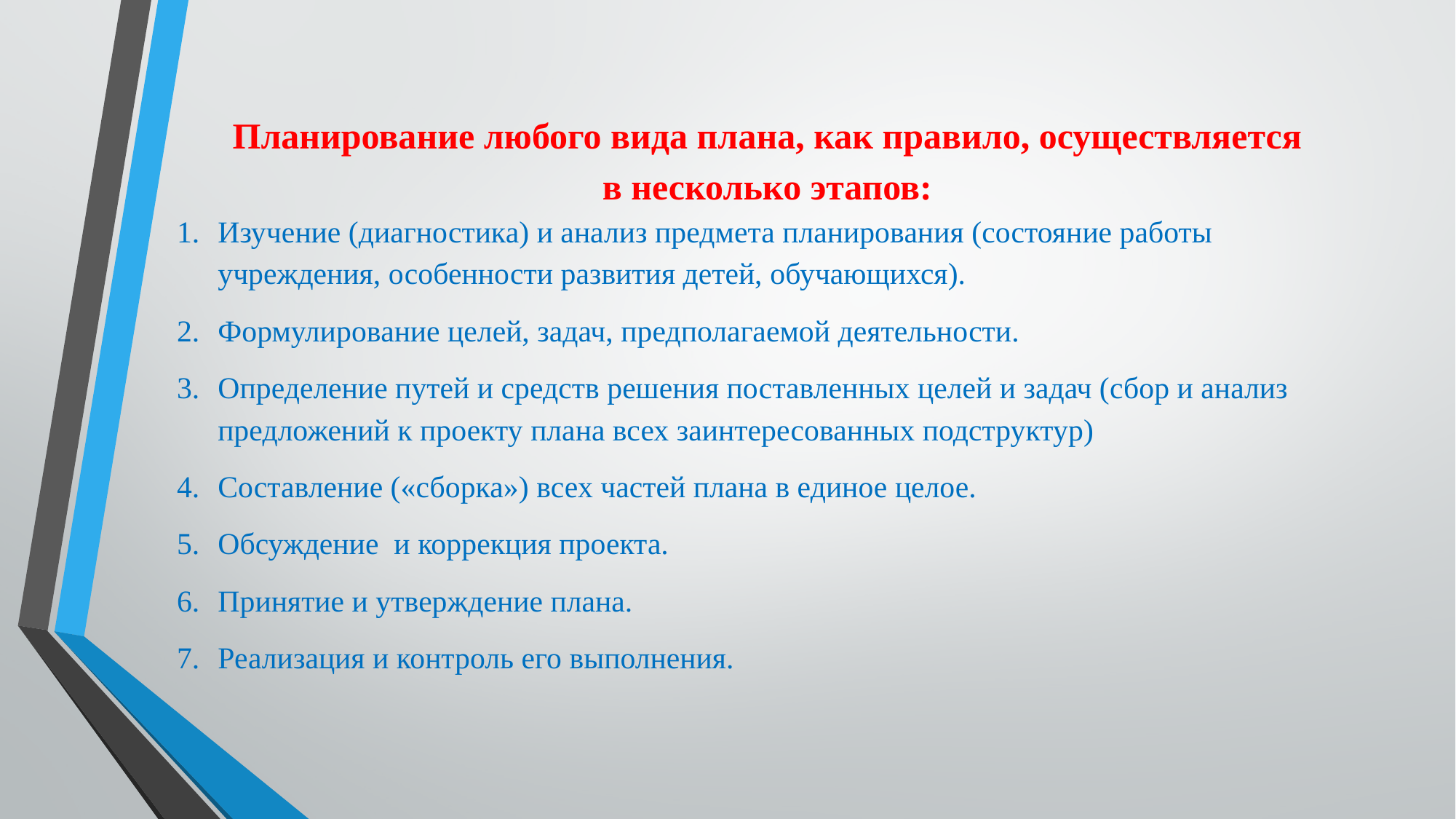

Планирование любого вида плана, как правило, осуществляется
в несколько этапов:
Изучение (диагностика) и анализ предмета планирования (состояние работы учреждения, особенности развития детей, обучающихся).
Формулирование целей, задач, предполагаемой деятельности.
Определение путей и средств решения поставленных целей и задач (сбор и анализ предложений к проекту плана всех заинтересованных подструктур)
Составление («сборка») всех частей плана в единое целое.
Обсуждение  и коррекция проекта.
Принятие и утверждение плана.
Реализация и контроль его выполнения.